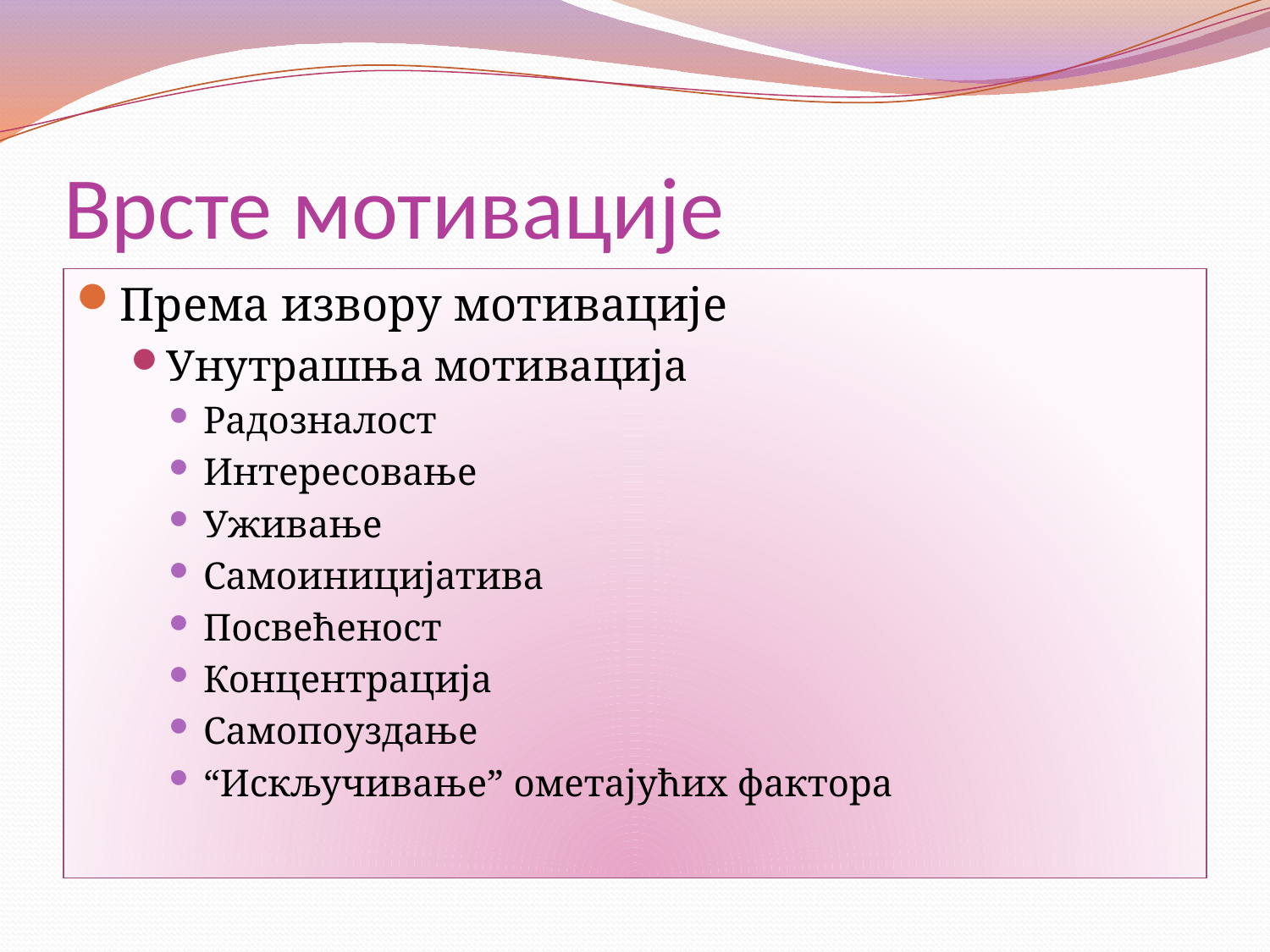

# Врсте мотивације
Према извору мотивације
Унутрашња мотивација
Радозналост
Интересовање
Уживање
Самоиницијатива
Посвећеност
Концентрација
Самопоуздање
“Искључивање” ометајућих фактора